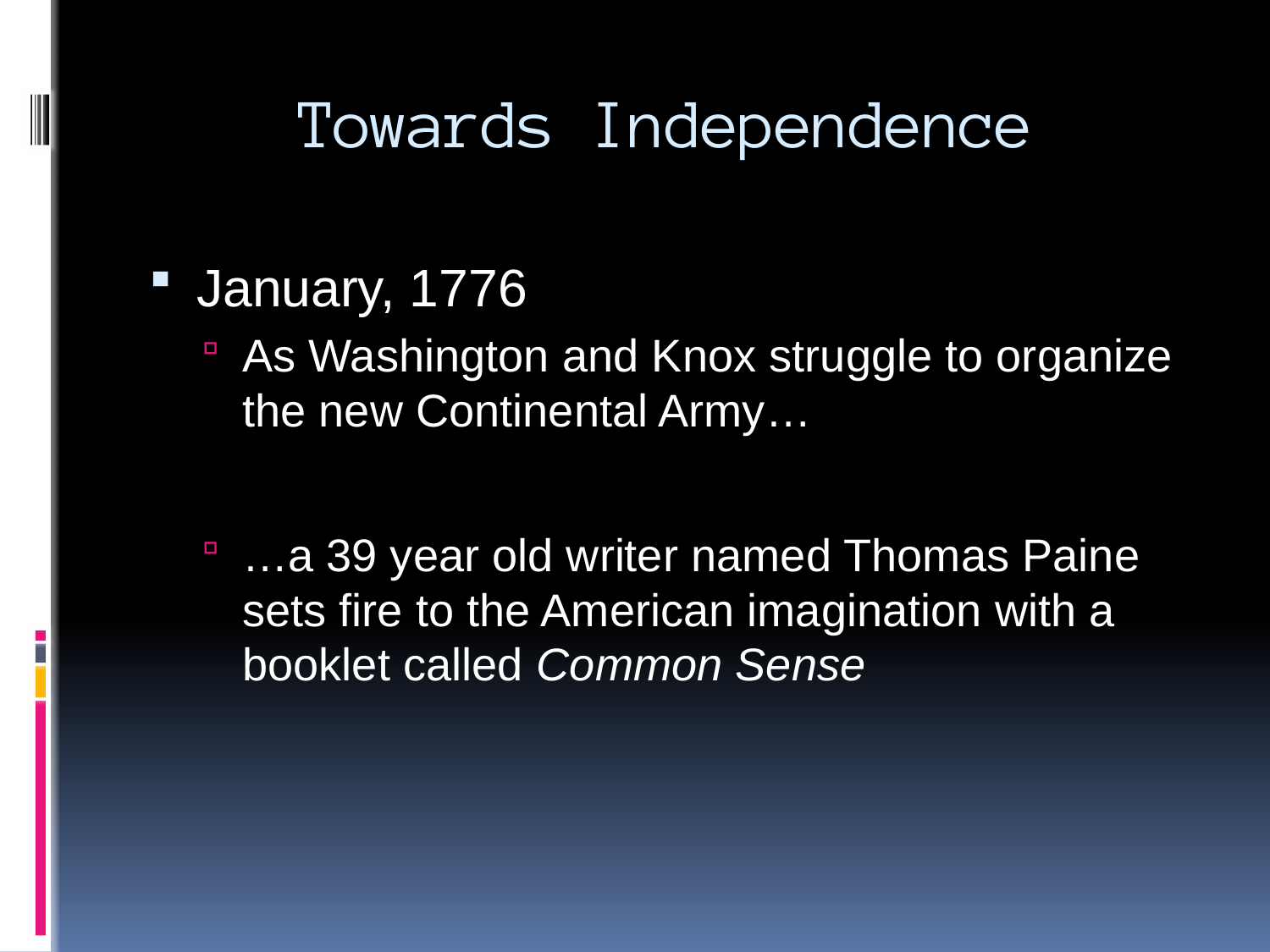

# Towards Independence
January, 1776
As Washington and Knox struggle to organize the new Continental Army…

…a 39 year old writer named Thomas Paine sets fire to the American imagination with a booklet called Common Sense